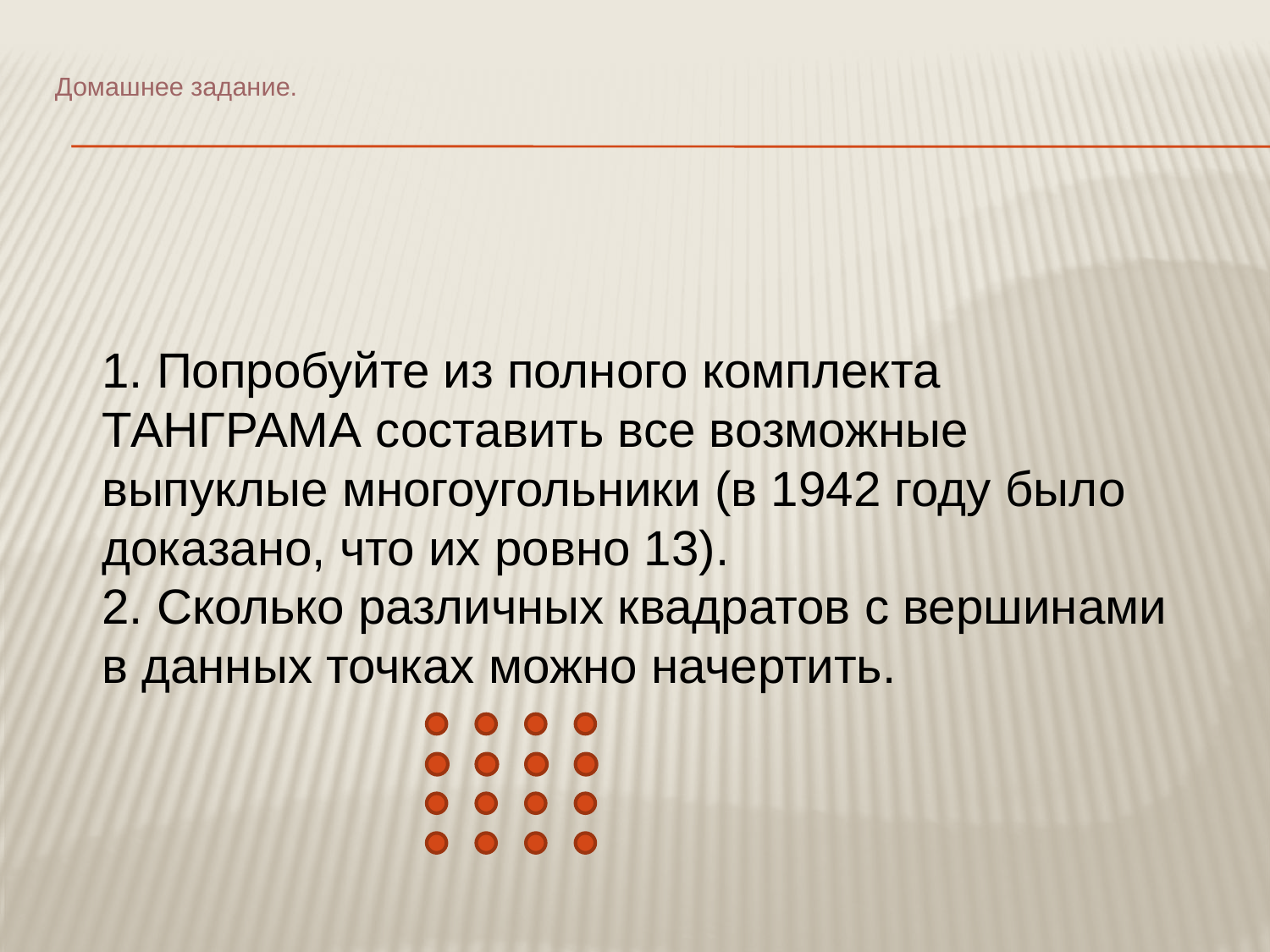

# Домашнее задание.
1. Попробуйте из полного комплекта ТАНГРАМА составить все возможные выпуклые многоугольники (в 1942 году было доказано, что их ровно 13).
2. Сколько различных квадратов с вершинами в данных точках можно начертить.